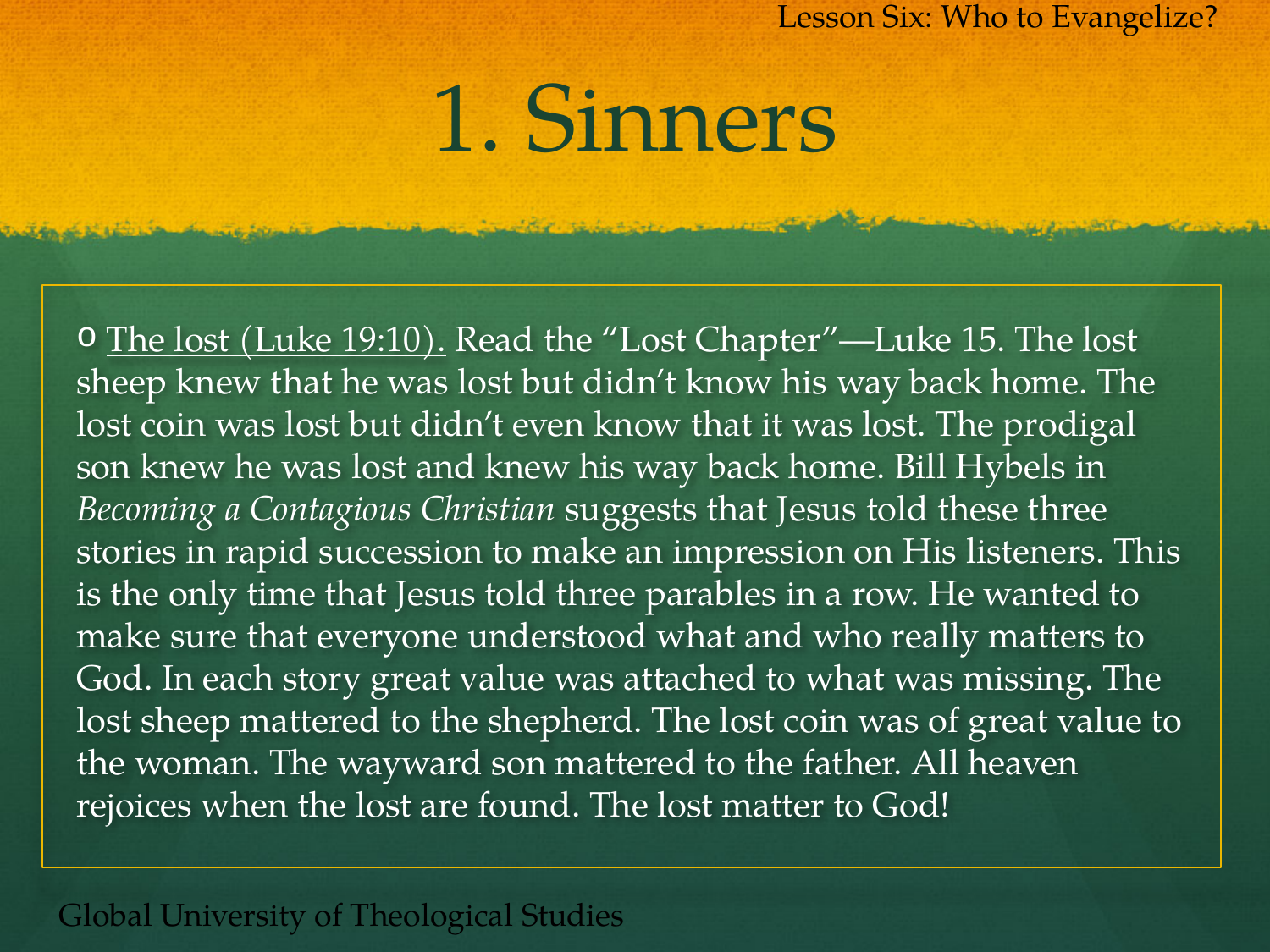

Lesson Six: Who to Evangelize?

# 1. Sinners

 The lost (Luke 19:10). Read the “Lost Chapter”—Luke 15. The lost sheep knew that he was lost but didn’t know his way back home. The lost coin was lost but didn’t even know that it was lost. The prodigal son knew he was lost and knew his way back home. Bill Hybels in Becoming a Contagious Christian suggests that Jesus told these three stories in rapid succession to make an impression on His listeners. This is the only time that Jesus told three parables in a row. He wanted to make sure that everyone understood what and who really matters to God. In each story great value was attached to what was missing. The lost sheep mattered to the shepherd. The lost coin was of great value to the woman. The wayward son mattered to the father. All heaven rejoices when the lost are found. The lost matter to God!
Global University of Theological Studies